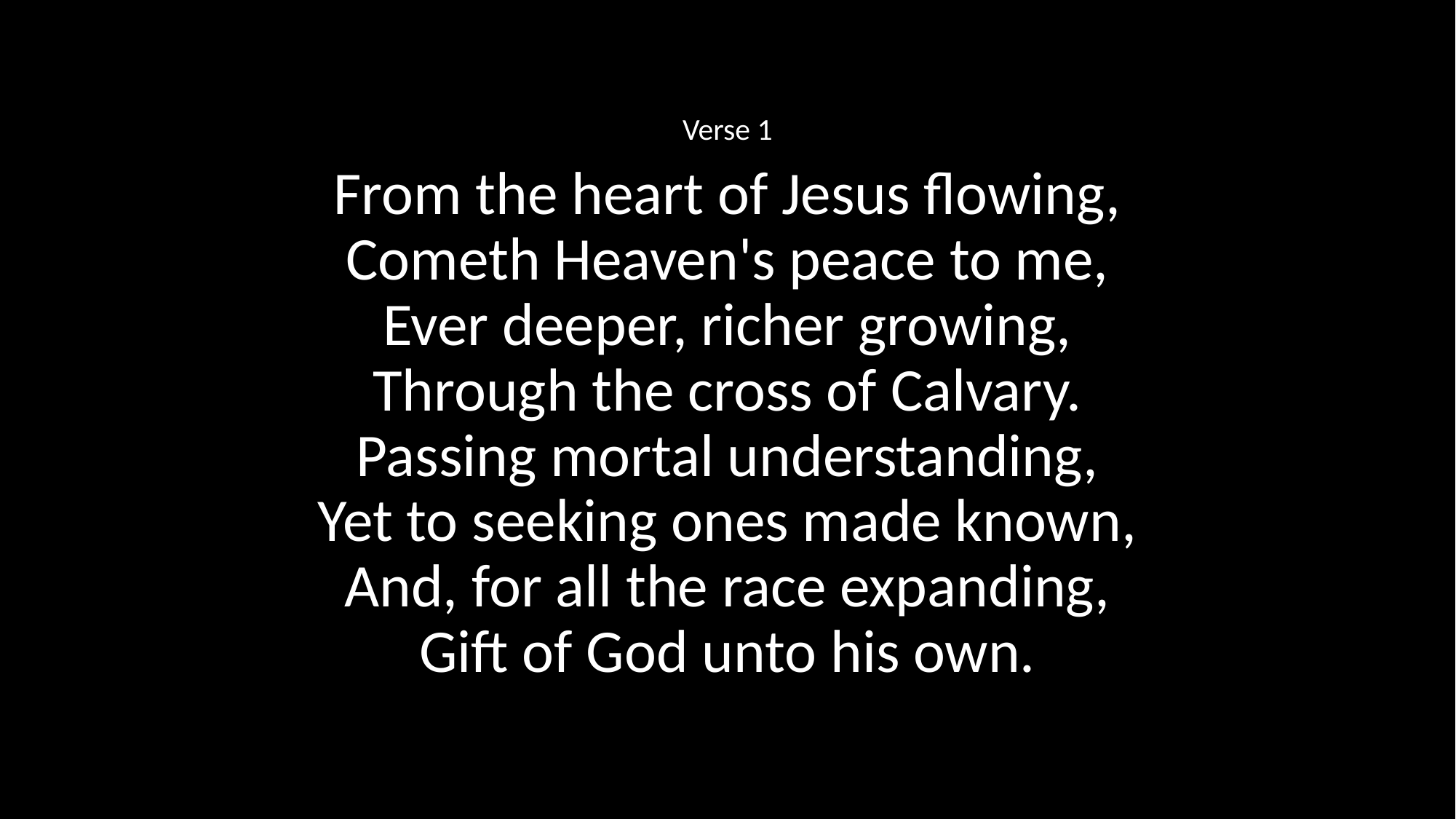

Verse 1
From the heart of Jesus flowing,
Cometh Heaven's peace to me,
Ever deeper, richer growing,
Through the cross of Calvary.
Passing mortal understanding,
Yet to seeking ones made known,
And, for all the race expanding,
Gift of God unto his own.